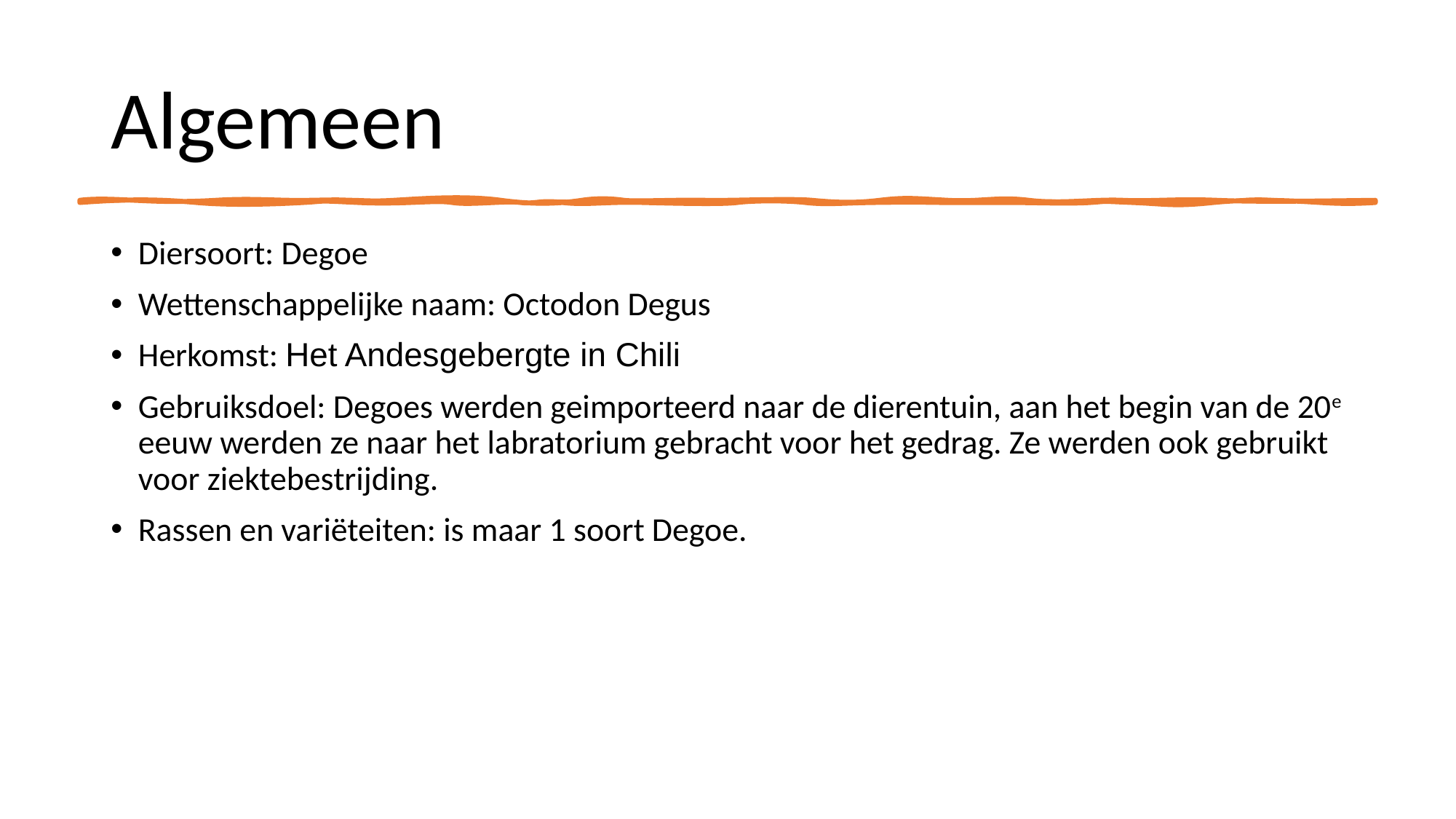

# Algemeen

Diersoort: Degoe
Wettenschappelijke naam: Octodon Degus
Herkomst: Het Andesgebergte in Chili
Gebruiksdoel: Degoes werden geimporteerd naar de dierentuin, aan het begin van de 20e eeuw werden ze naar het labratorium gebracht voor het gedrag. Ze werden ook gebruikt voor ziektebestrijding.
Rassen en variëteiten: is maar 1 soort Degoe.